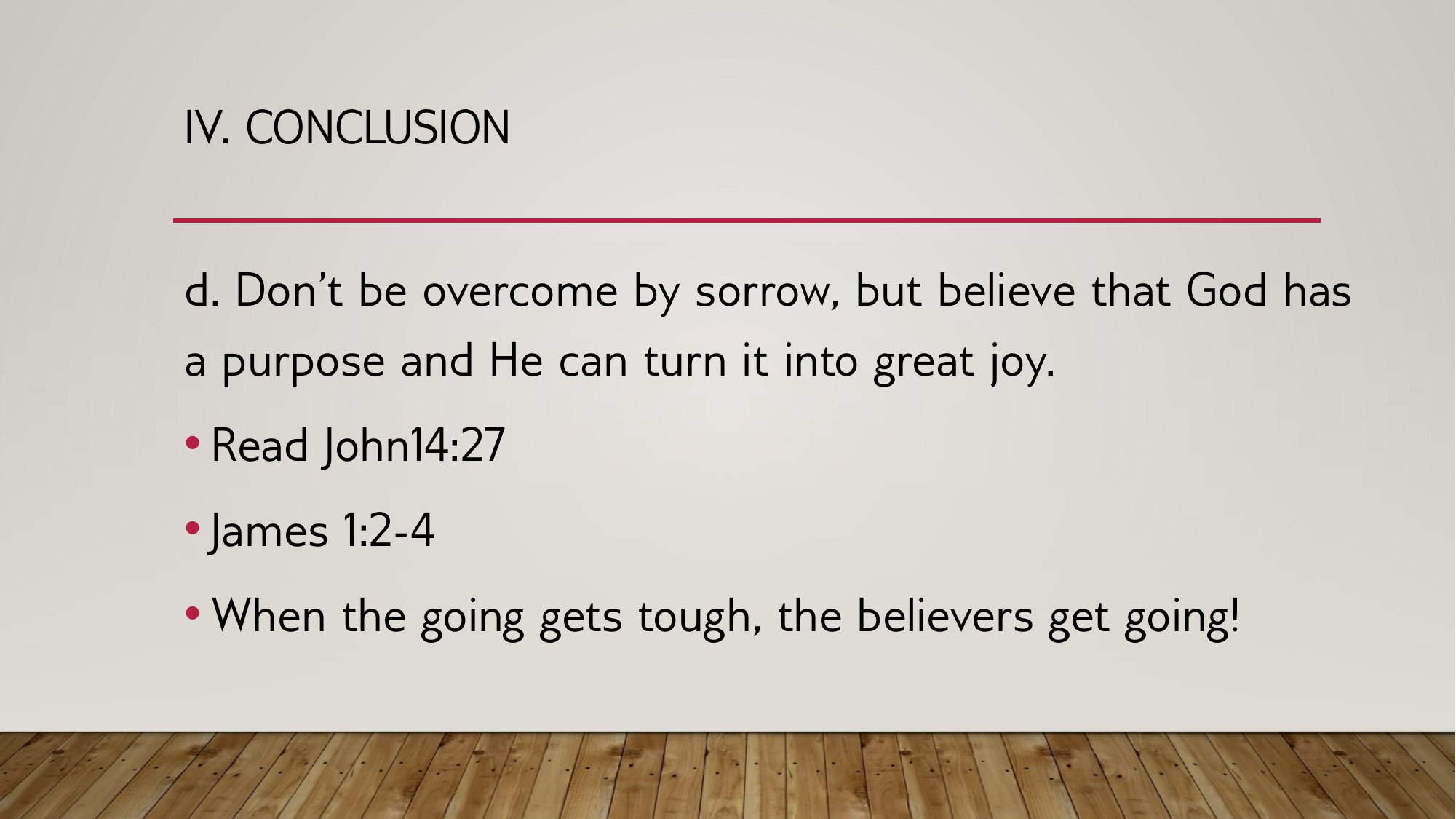

# Iv. conclusion
d. Don’t be overcome by sorrow, but believe that God has a purpose and He can turn it into great joy.
Read John14:27
James 1:2-4
When the going gets tough, the believers get going!